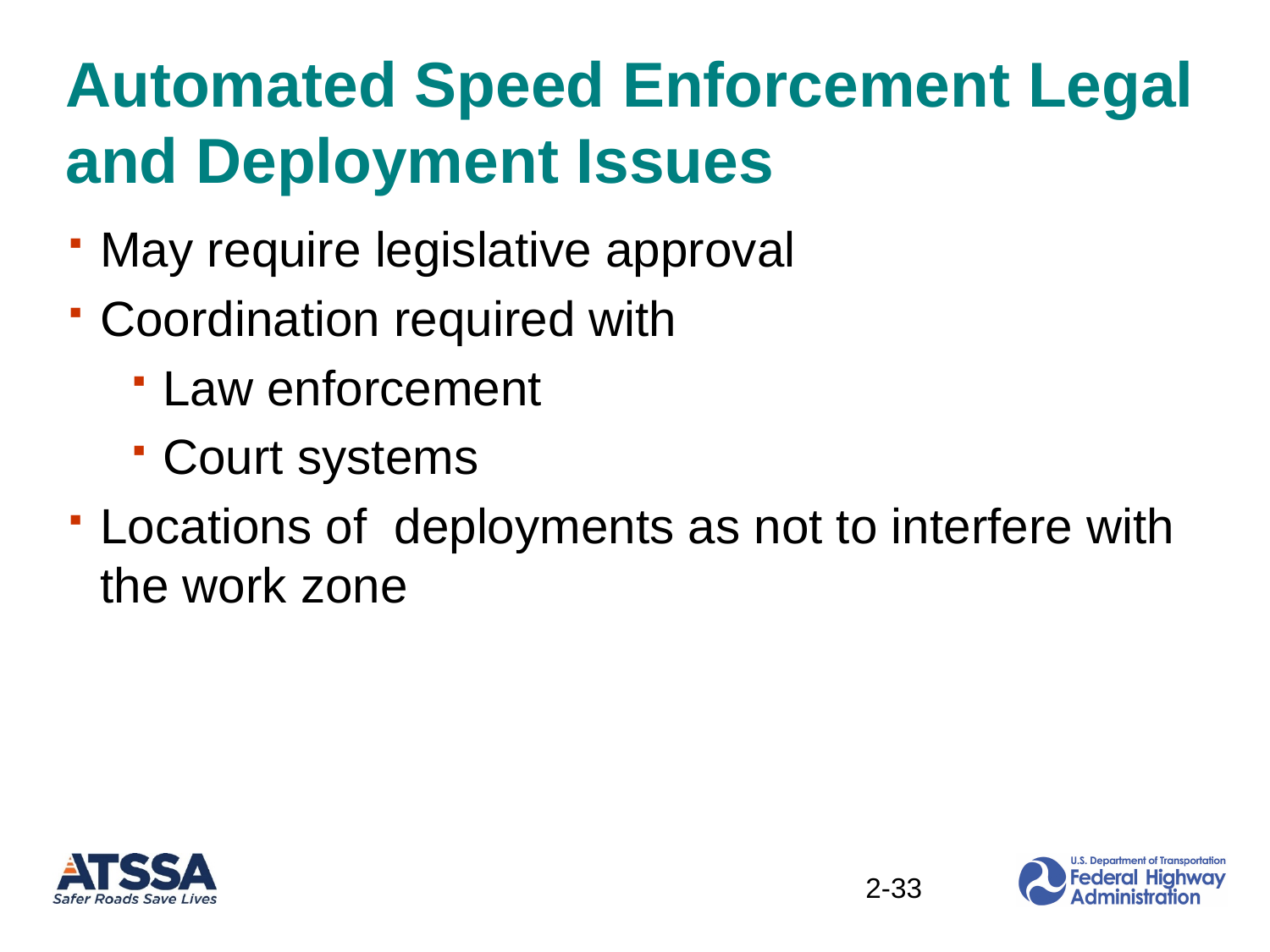

# Automated Speed Enforcement Legal and Deployment Issues
May require legislative approval
Coordination required with
Law enforcement
Court systems
Locations of  deployments as not to interfere with the work zone